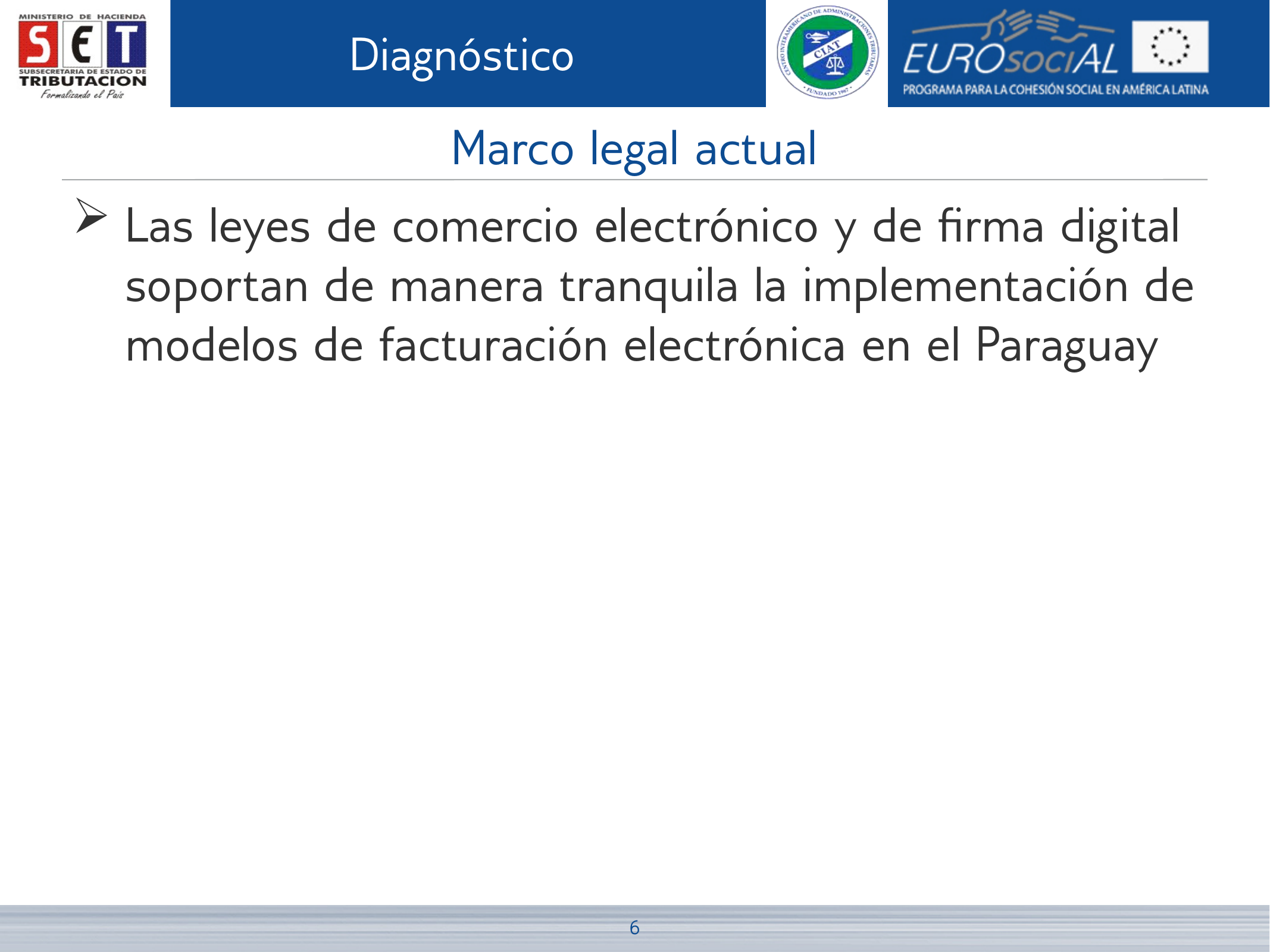

Diagnóstico
# Marco legal actual
Las leyes de comercio electrónico y de firma digital soportan de manera tranquila la implementación de modelos de facturación electrónica en el Paraguay
6